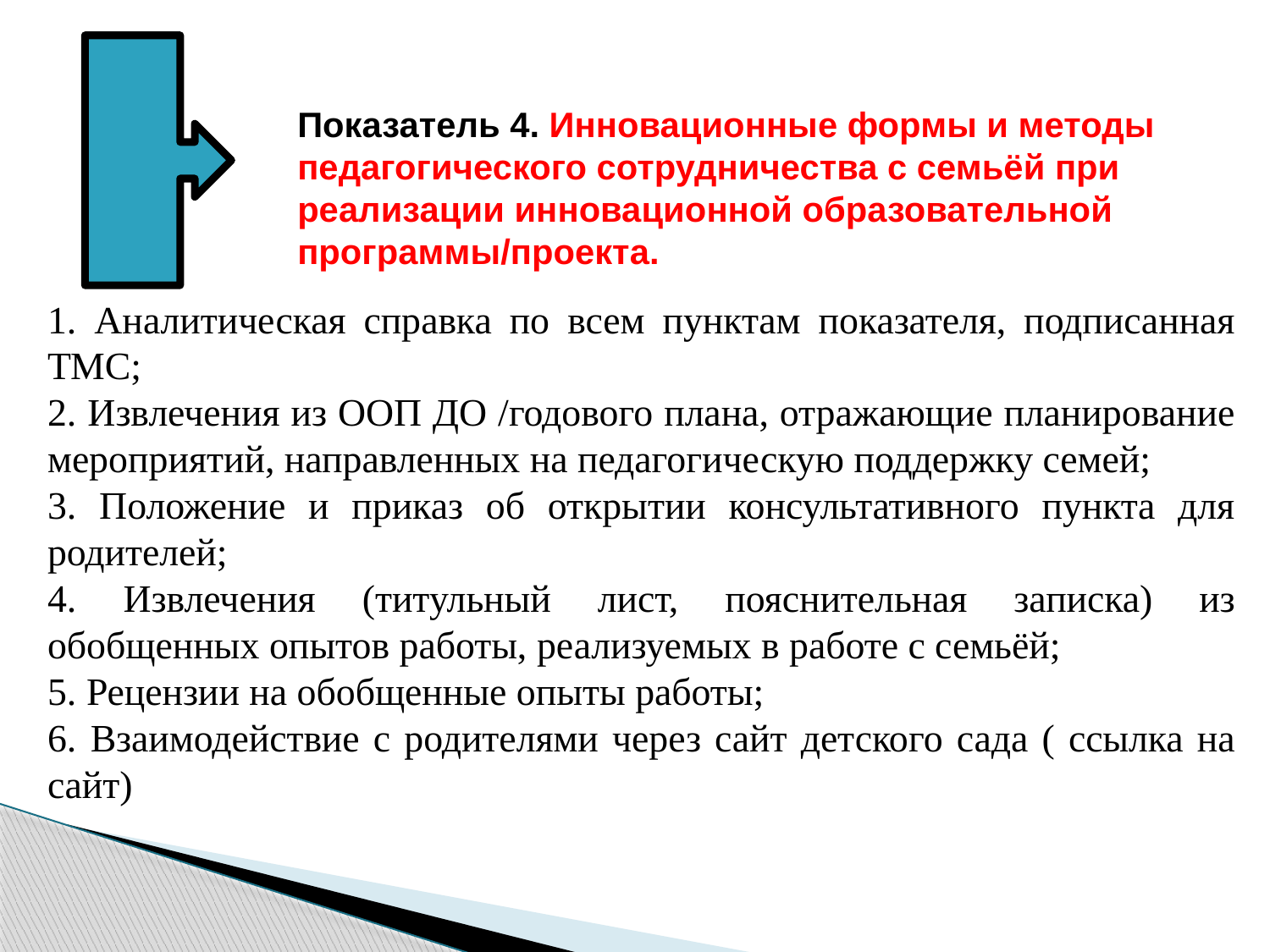

Показатель 4. Инновационные формы и методы педагогического сотрудничества с семьёй при реализации инновационной образовательной программы/проекта.
1. Аналитическая справка по всем пунктам показателя, подписанная ТМС;
2. Извлечения из ООП ДО /годового плана, отражающие планирование мероприятий, направленных на педагогическую поддержку семей;
3. Положение и приказ об открытии консультативного пункта для родителей;
4. Извлечения (титульный лист, пояснительная записка) из обобщенных опытов работы, реализуемых в работе с семьёй;
5. Рецензии на обобщенные опыты работы;
6. Взаимодействие с родителями через сайт детского сада ( ссылка на сайт)